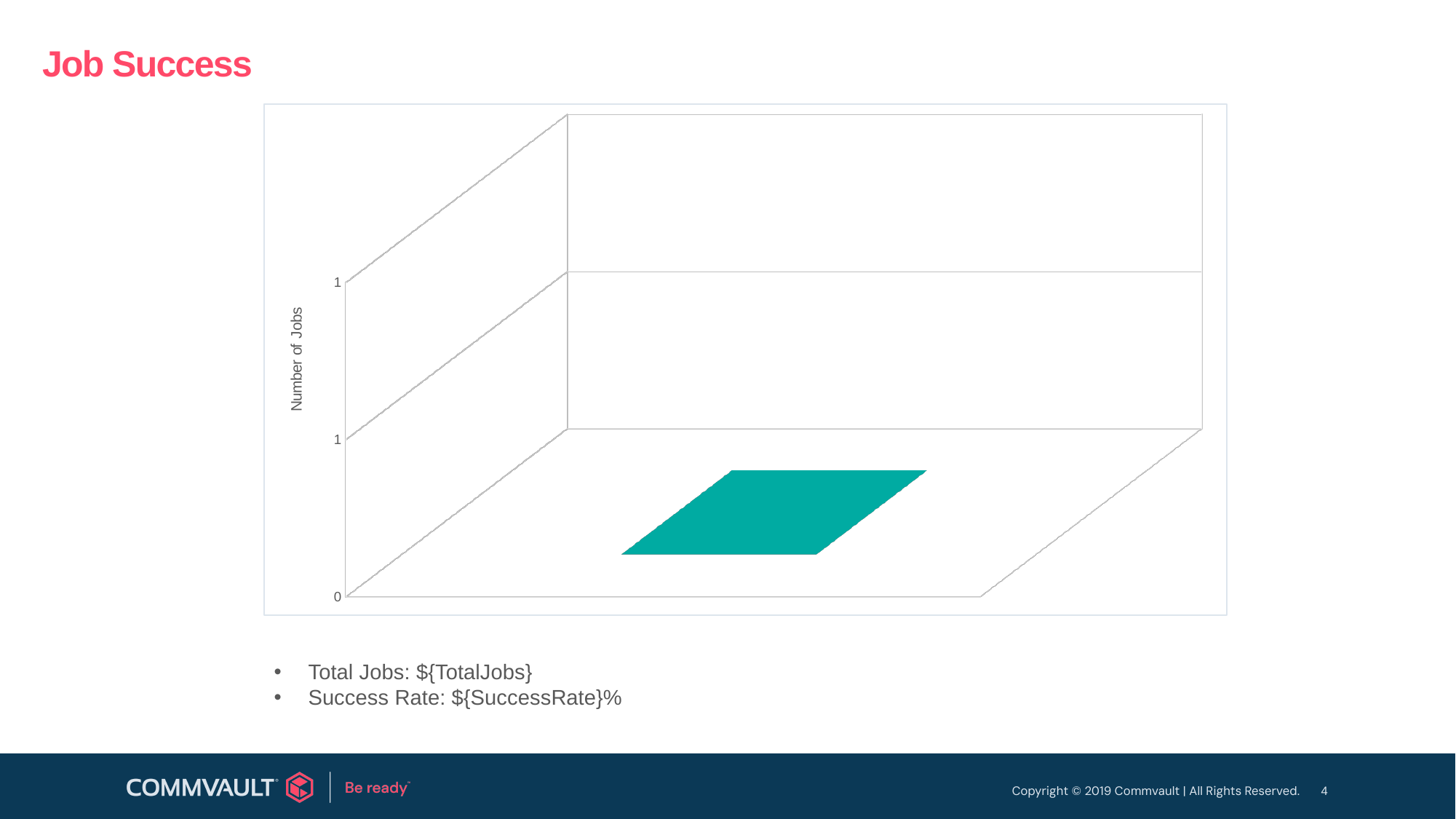

# Job Success

[unsupported chart]

Total Jobs: ${TotalJobs}
Success Rate: ${SuccessRate}%
4